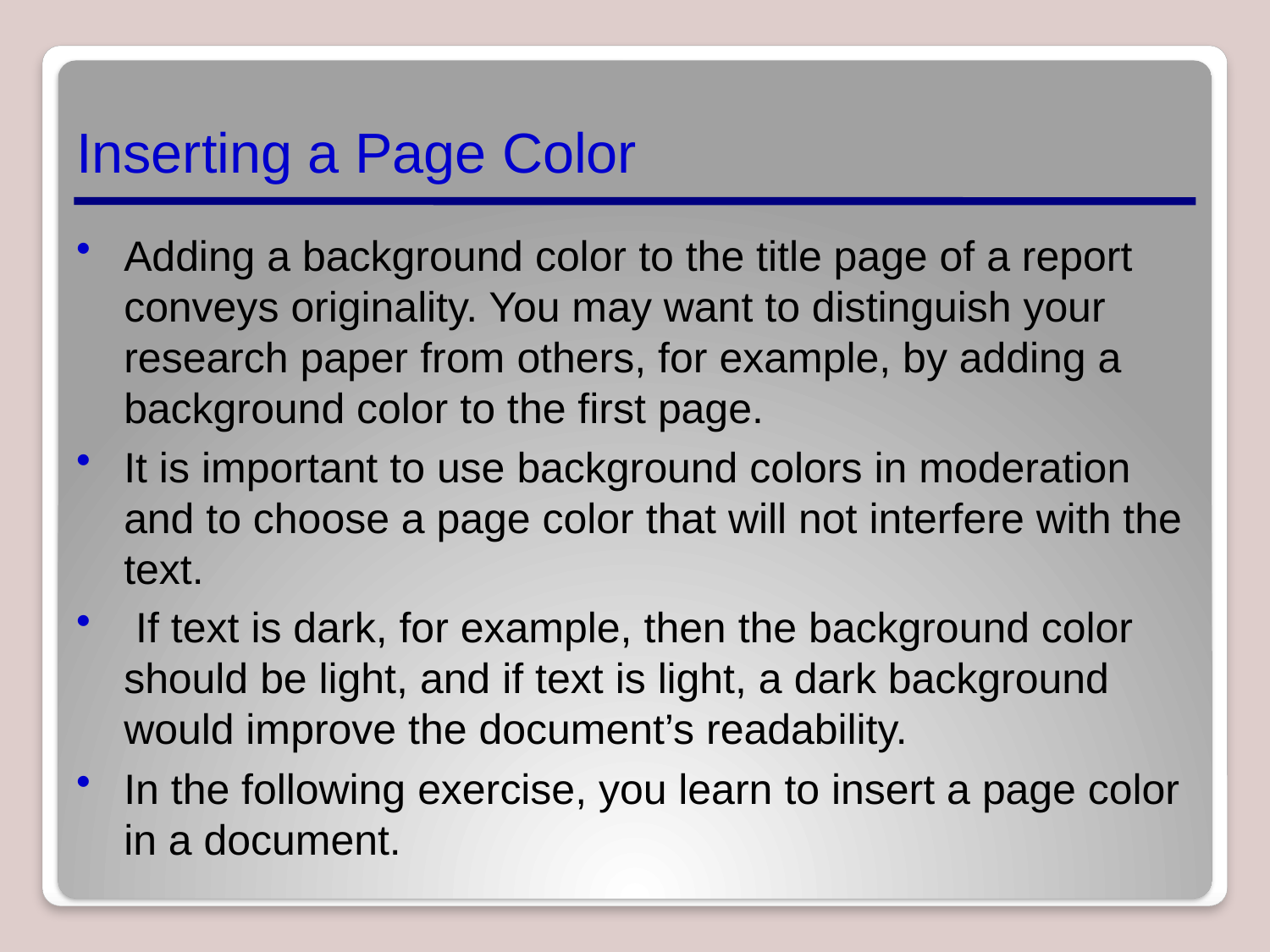

# Inserting a Page Color
Adding a background color to the title page of a report conveys originality. You may want to distinguish your research paper from others, for example, by adding a background color to the first page.
It is important to use background colors in moderation and to choose a page color that will not interfere with the text.
 If text is dark, for example, then the background color should be light, and if text is light, a dark background would improve the document’s readability.
In the following exercise, you learn to insert a page color in a document.